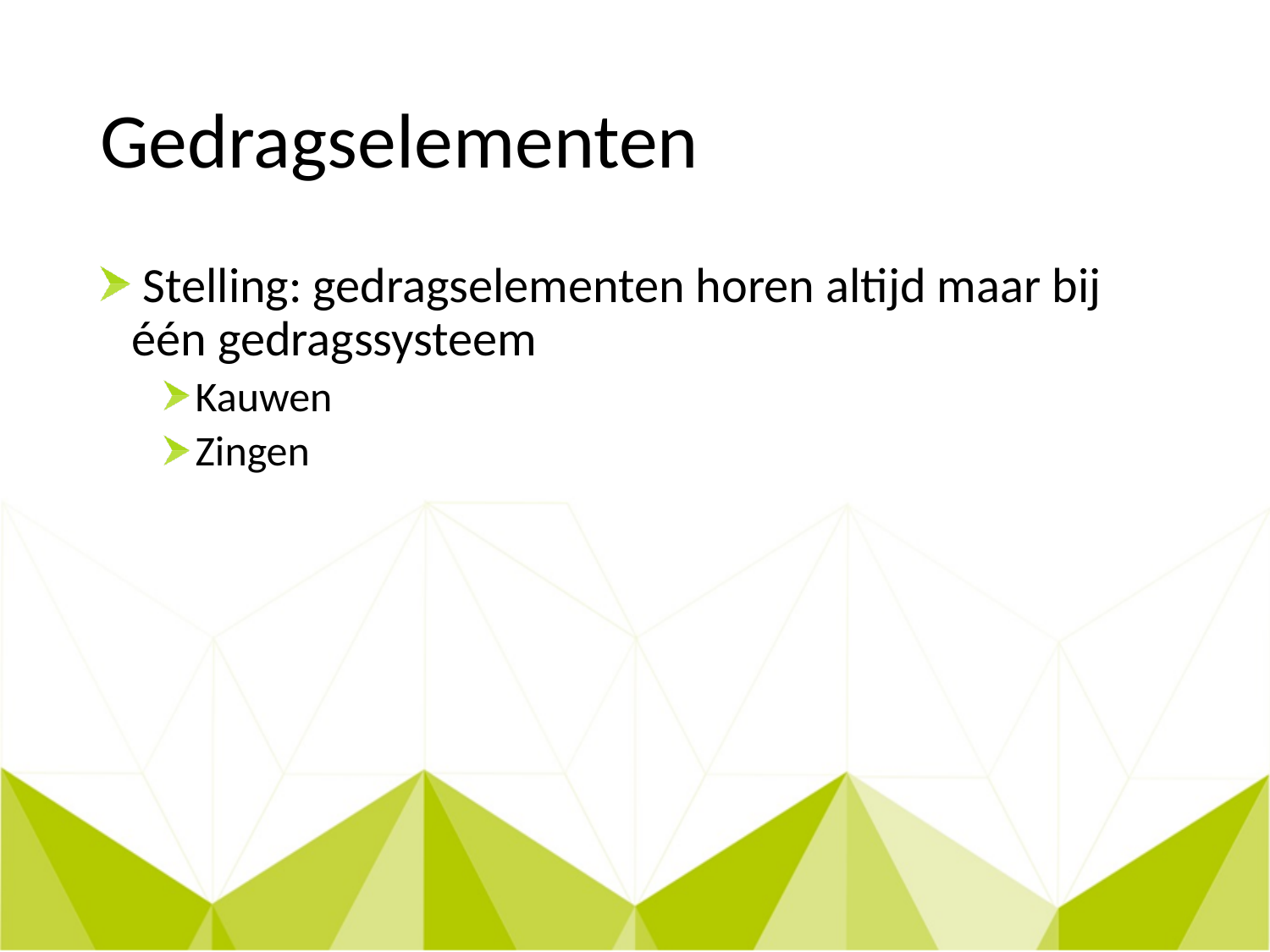

# Gedragselementen
 Stelling: gedragselementen horen altijd maar bij één gedragssysteem
Kauwen
Zingen